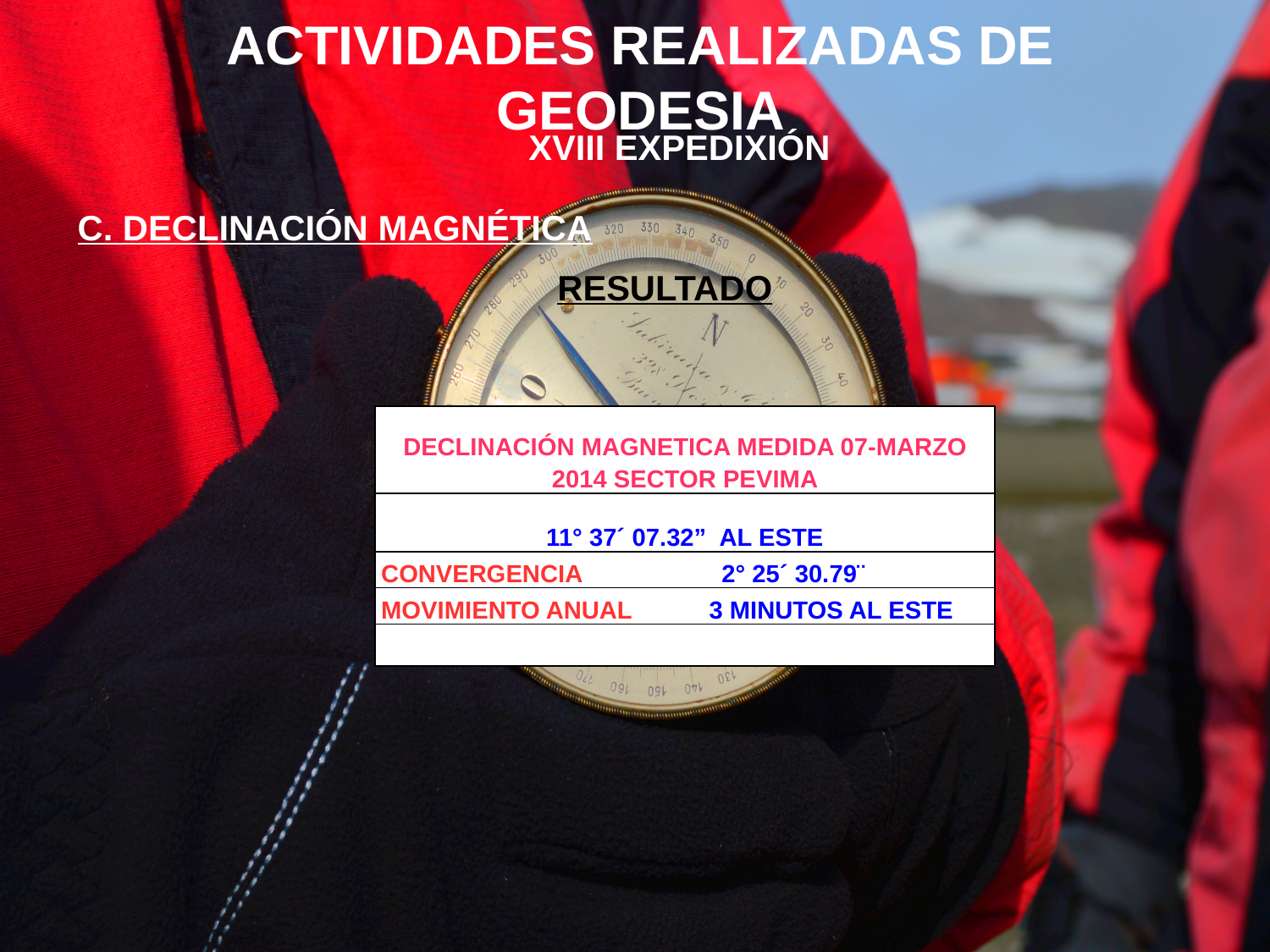

# ACTIVIDADES REALIZADAS DE GEODESIA
XVIII EXPEDIXIÓN
C. DECLINACIÓN MAGNÉTICA
RESULTADO
| DECLINACIÓN MAGNETICA MEDIDA 07-MARZO 2014 SECTOR PEVIMA |
| --- |
| 11° 37´ 07.32” AL ESTE |
| CONVERGENCIA 2° 25´ 30.79¨ |
| MOVIMIENTO ANUAL 3 MINUTOS AL ESTE |
|  |